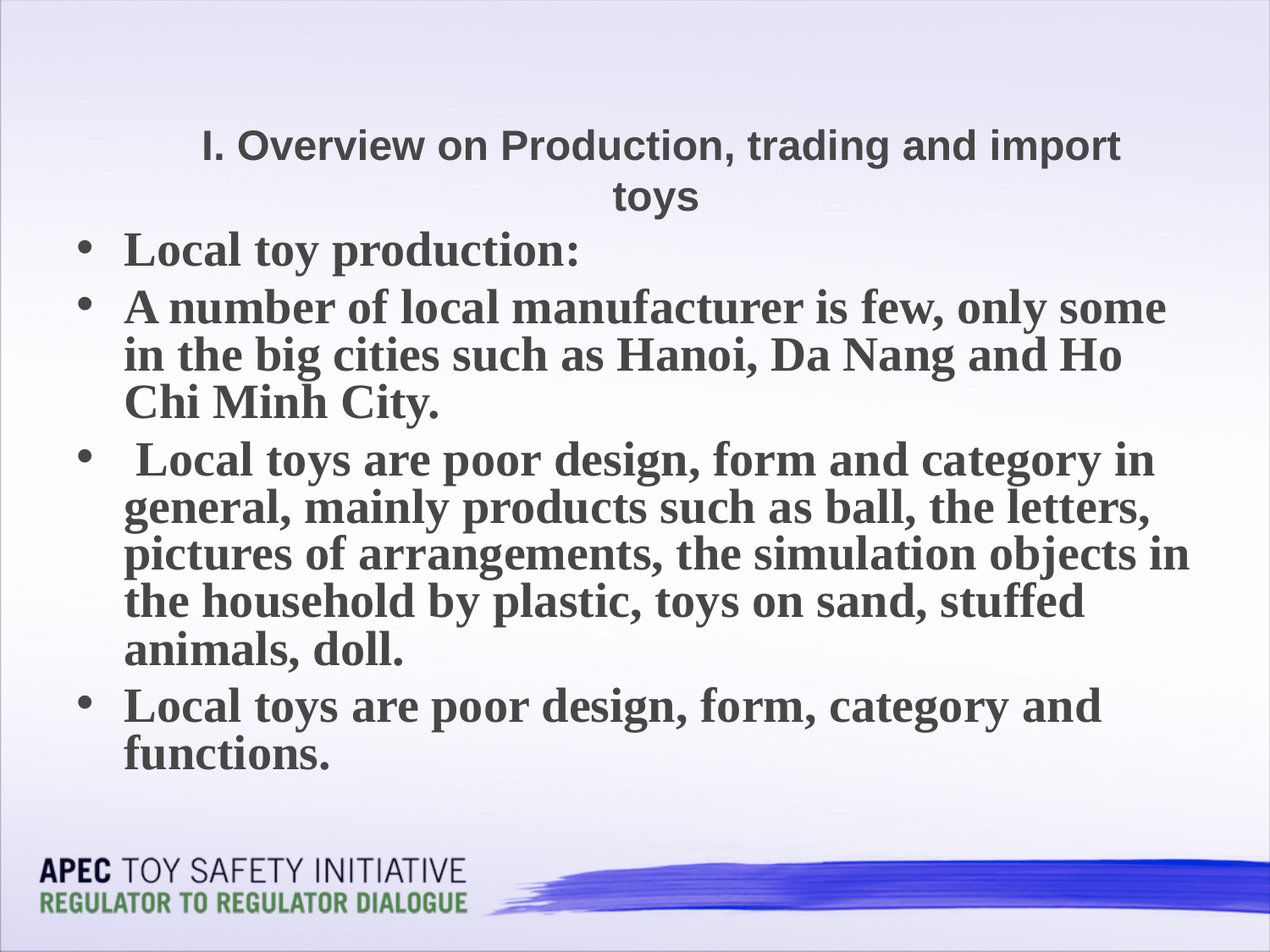

# I. Overview on Production, trading and import toys
Local toy production:
A number of local manufacturer is few, only some in the big cities such as Hanoi, Da Nang and Ho Chi Minh City.
 Local toys are poor design, form and category in general, mainly products such as ball, the letters, pictures of arrangements, the simulation objects in the household by plastic, toys on sand, stuffed animals, doll.
Local toys are poor design, form, category and functions.